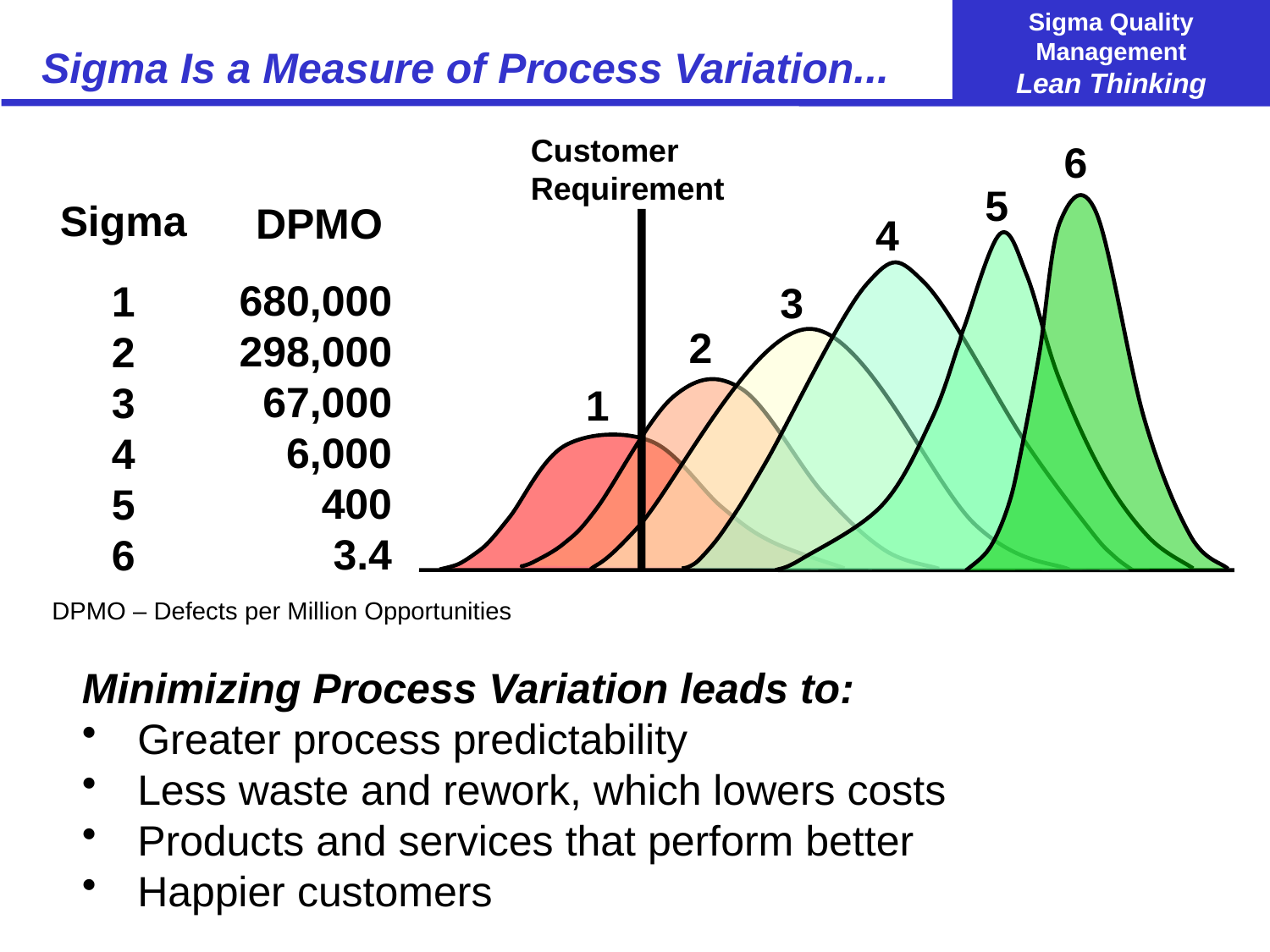

# Sigma Is a Measure of Process Variation...
Customer
Requirement
6
5

Sigma

1
2
3
4
5
6
DPMO

4

680,000
298,000
67,000
6,000
400
3.4
3
2

1

DPMO – Defects per Million Opportunities
Minimizing Process Variation leads to:
Greater process predictability
Less waste and rework, which lowers costs
Products and services that perform better
Happier customers